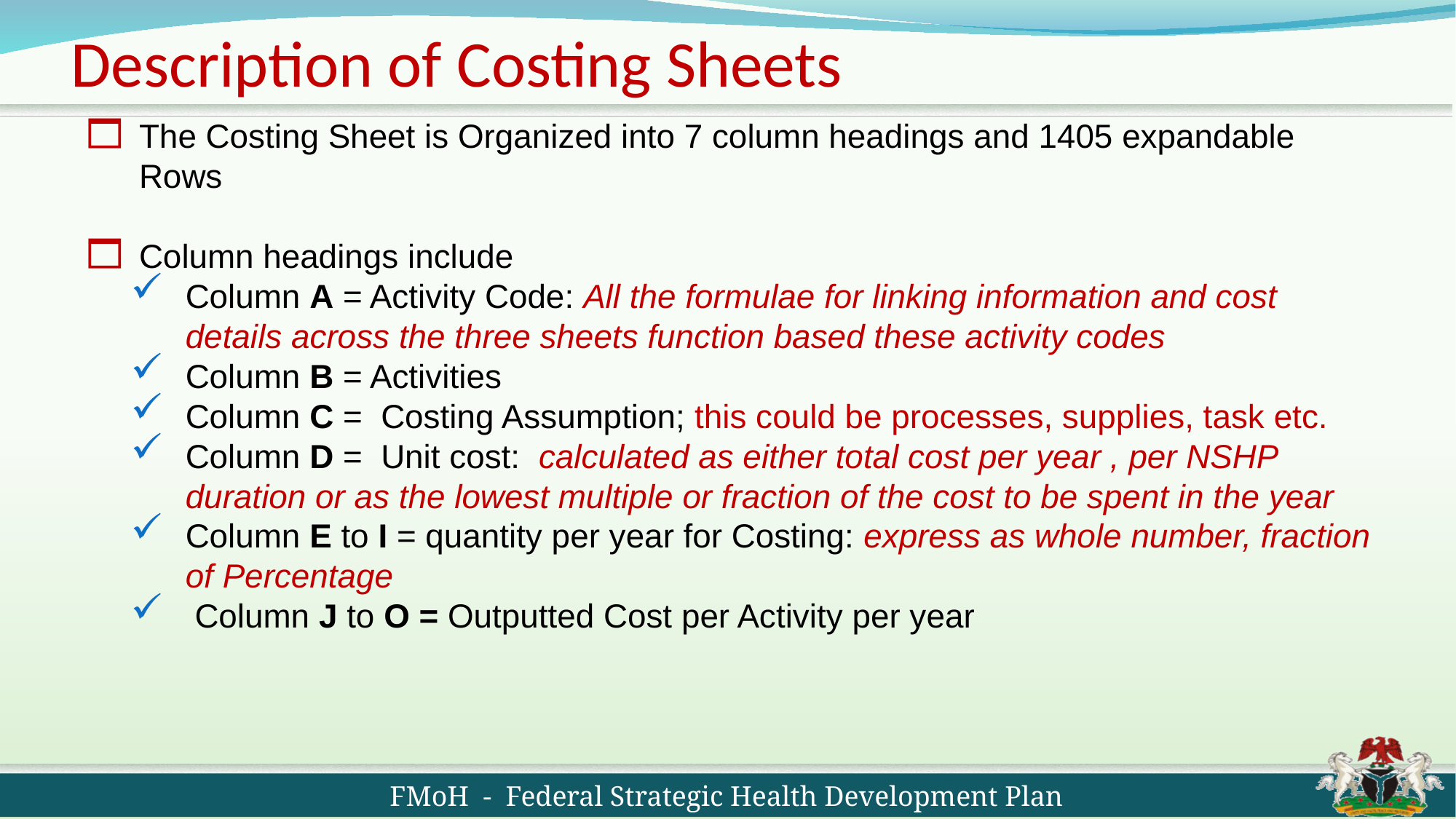

# Description of Costing Sheets
The Costing Sheet is Organized into 7 column headings and 1405 expandable Rows

Column headings include
Column A = Activity Code: All the formulae for linking information and cost details across the three sheets function based these activity codes
Column B = Activities
Column C =  Costing Assumption; this could be processes, supplies, task etc.
Column D =  Unit cost:  calculated as either total cost per year , per NSHP duration or as the lowest multiple or fraction of the cost to be spent in the year
Column E to I = quantity per year for Costing: express as whole number, fraction of Percentage
 Column J to O = Outputted Cost per Activity per year